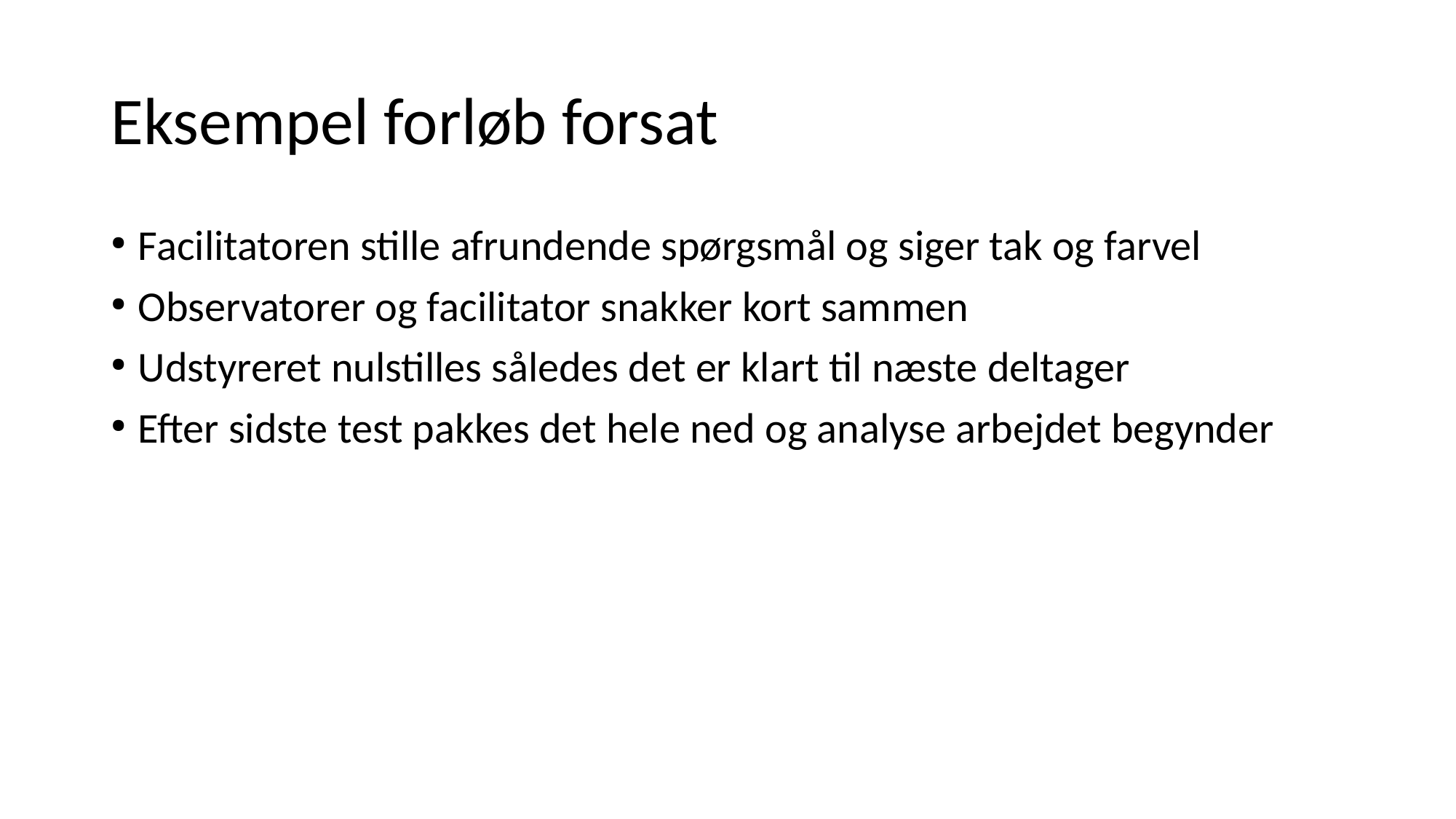

Eksempel forløb forsat
Facilitatoren stille afrundende spørgsmål og siger tak og farvel
Observatorer og facilitator snakker kort sammen
Udstyreret nulstilles således det er klart til næste deltager
Efter sidste test pakkes det hele ned og analyse arbejdet begynder